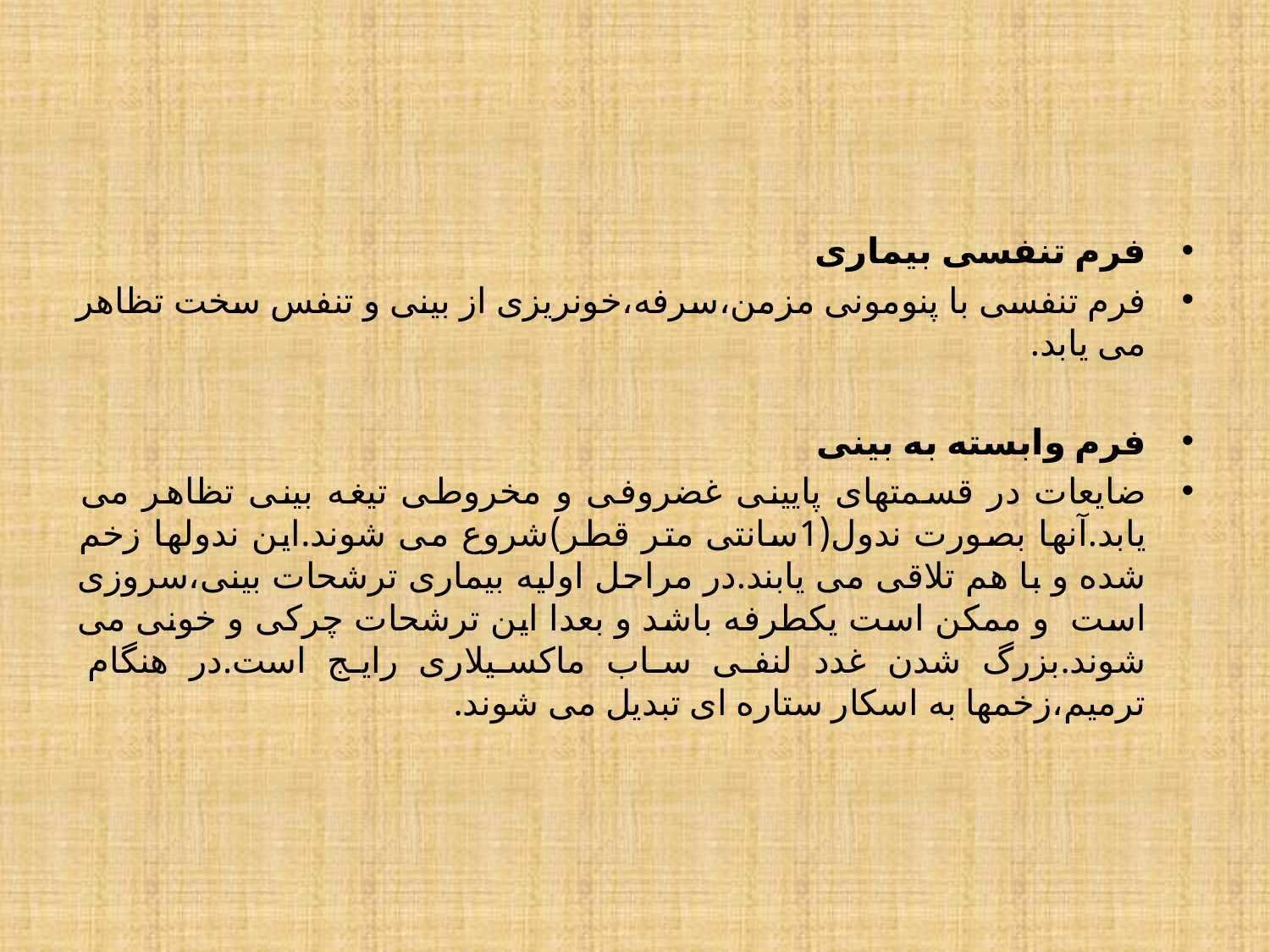

فرم تنفسی بیماری
فرم تنفسی با پنومونی مزمن،سرفه،خونریزی از بینی و تنفس سخت تظاهر می یابد.

فرم وابسته به بینی
ضایعات در قسمتهای پایینی غضروفی و مخروطی تیغه بینی تظاهر می یابد.آنها بصورت ندول(1سانتی متر قطر)شروع می شوند.این ندولها زخم شده و با هم تلاقی می یابند.در مراحل اولیه بیماری ترشحات بینی،سروزی است  و ممکن است یکطرفه باشد و بعدا این ترشحات چرکی و خونی می شوند.بزرگ شدن غدد لنفی ساب ماکسیلاری رایج است.در هنگام ترمیم،زخمها به اسکار ستاره ای تبدیل می شوند.